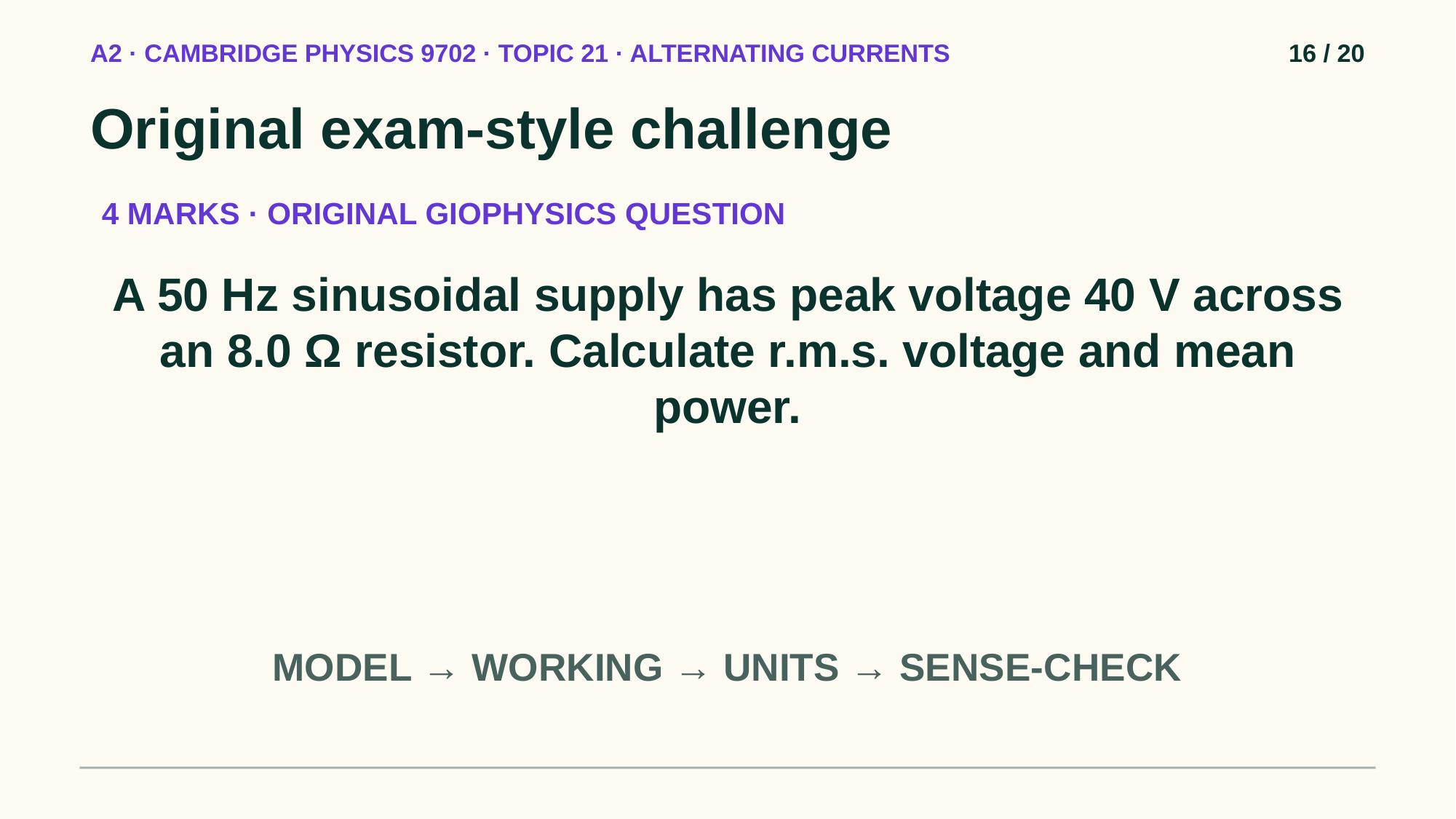

A2 · CAMBRIDGE PHYSICS 9702 · TOPIC 21 · ALTERNATING CURRENTS
16 / 20
Original exam-style challenge
4 MARKS · ORIGINAL GIOPHYSICS QUESTION
A 50 Hz sinusoidal supply has peak voltage 40 V across an 8.0 Ω resistor. Calculate r.m.s. voltage and mean power.
MODEL → WORKING → UNITS → SENSE-CHECK